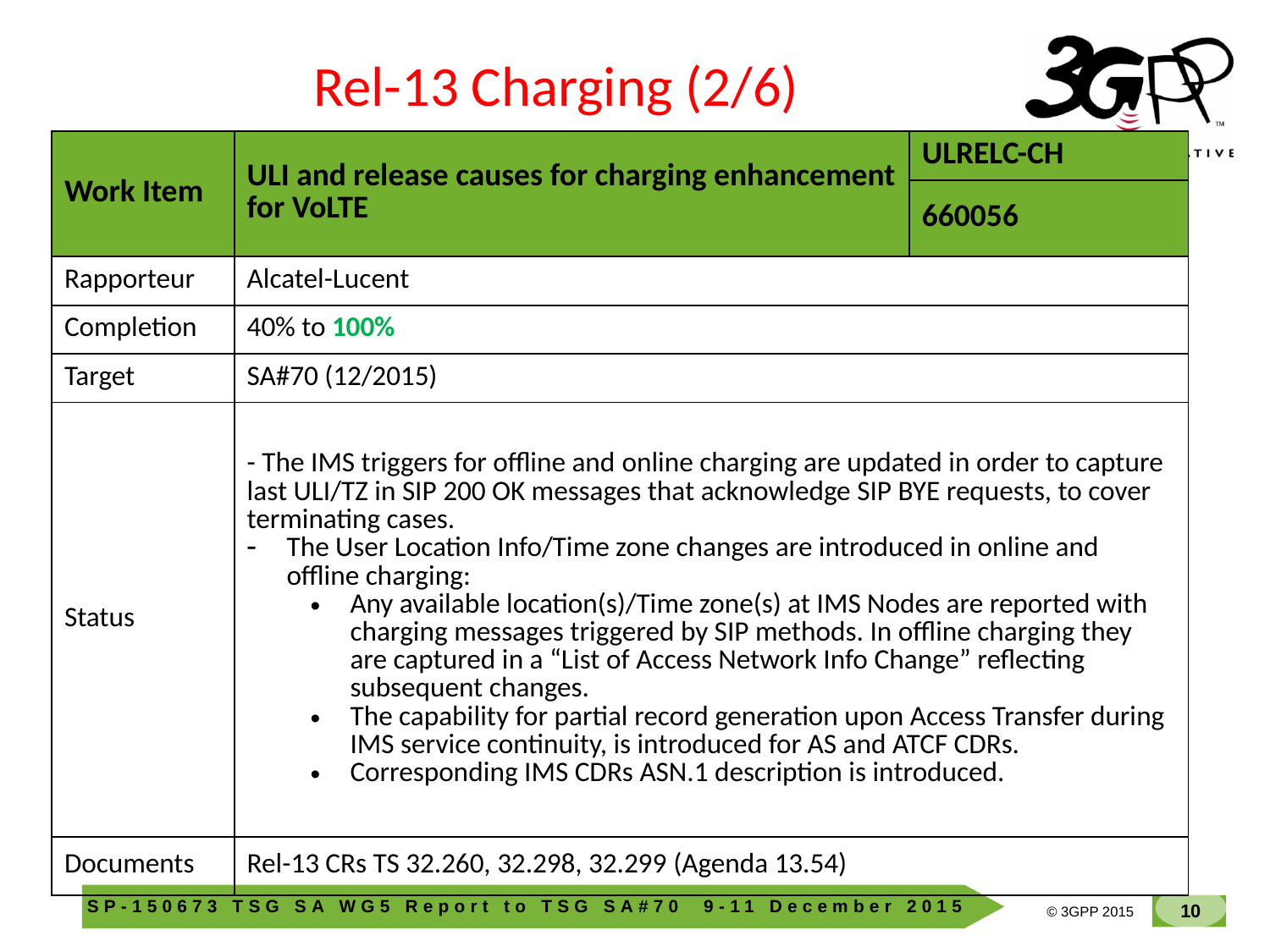

Rel-13 Charging (2/6)
| Work Item | ULI and release causes for charging enhancement for VoLTE | ULRELC-CH |
| --- | --- | --- |
|  |  | 660056 |
| Rapporteur | Alcatel-Lucent |  |
| Completion | 40% to 100% |  |
| Target | SA#70 (12/2015) |  |
| Status | - The IMS triggers for offline and online charging are updated in order to capture last ULI/TZ in SIP 200 OK messages that acknowledge SIP BYE requests, to cover terminating cases. The User Location Info/Time zone changes are introduced in online and offline charging: Any available location(s)/Time zone(s) at IMS Nodes are reported with charging messages triggered by SIP methods. In offline charging they are captured in a “List of Access Network Info Change” reflecting subsequent changes. The capability for partial record generation upon Access Transfer during IMS service continuity, is introduced for AS and ATCF CDRs. Corresponding IMS CDRs ASN.1 description is introduced. |  |
| Documents | Rel-13 CRs TS 32.260, 32.298, 32.299 (Agenda 13.54) |  |